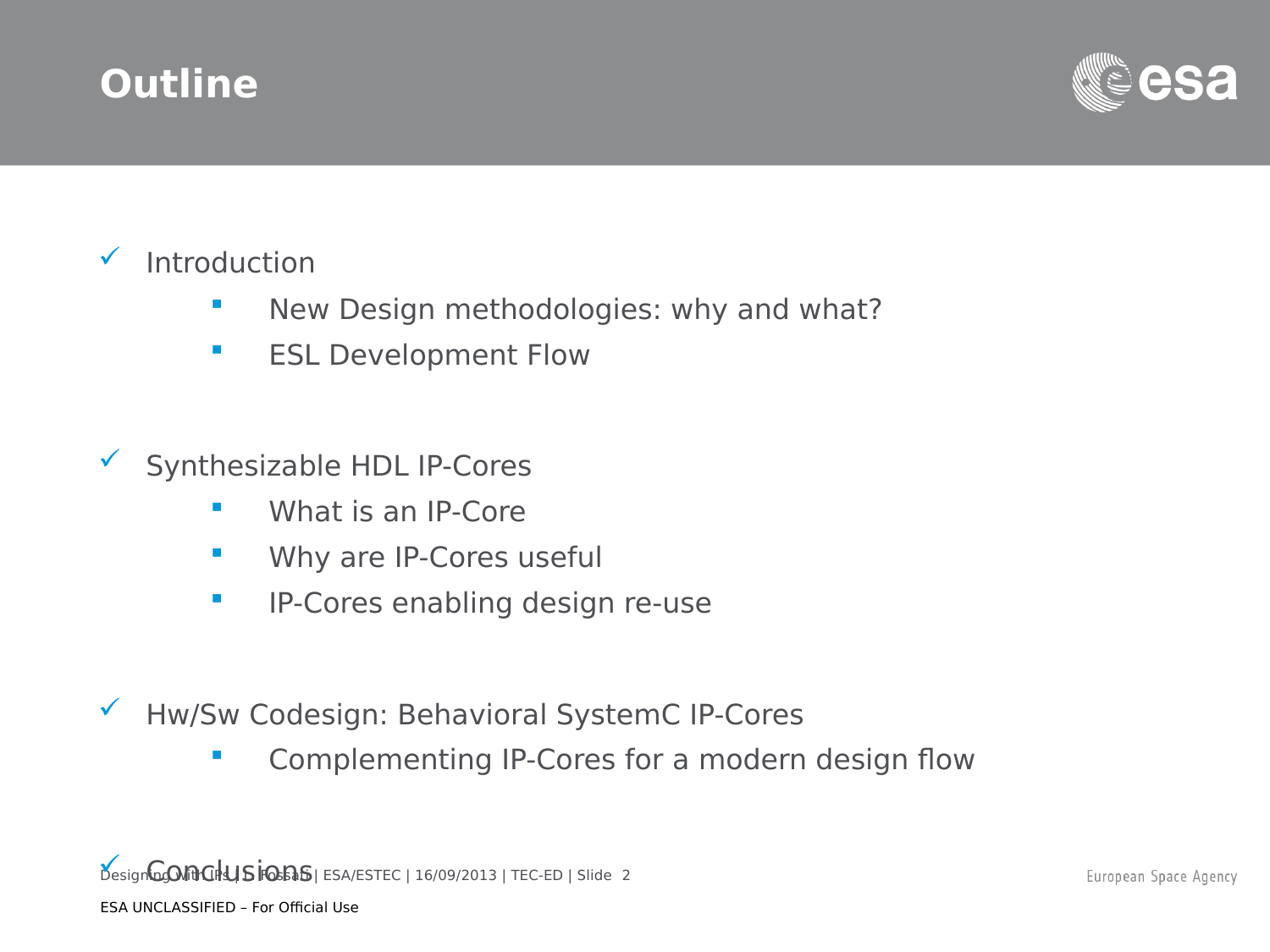

# Outline
Introduction
New Design methodologies: why and what?
ESL Development Flow

Synthesizable HDL IP-Cores
What is an IP-Core
Why are IP-Cores useful
IP-Cores enabling design re-use

Hw/Sw Codesign: Behavioral SystemC IP-Cores
Complementing IP-Cores for a modern design flow

Conclusions